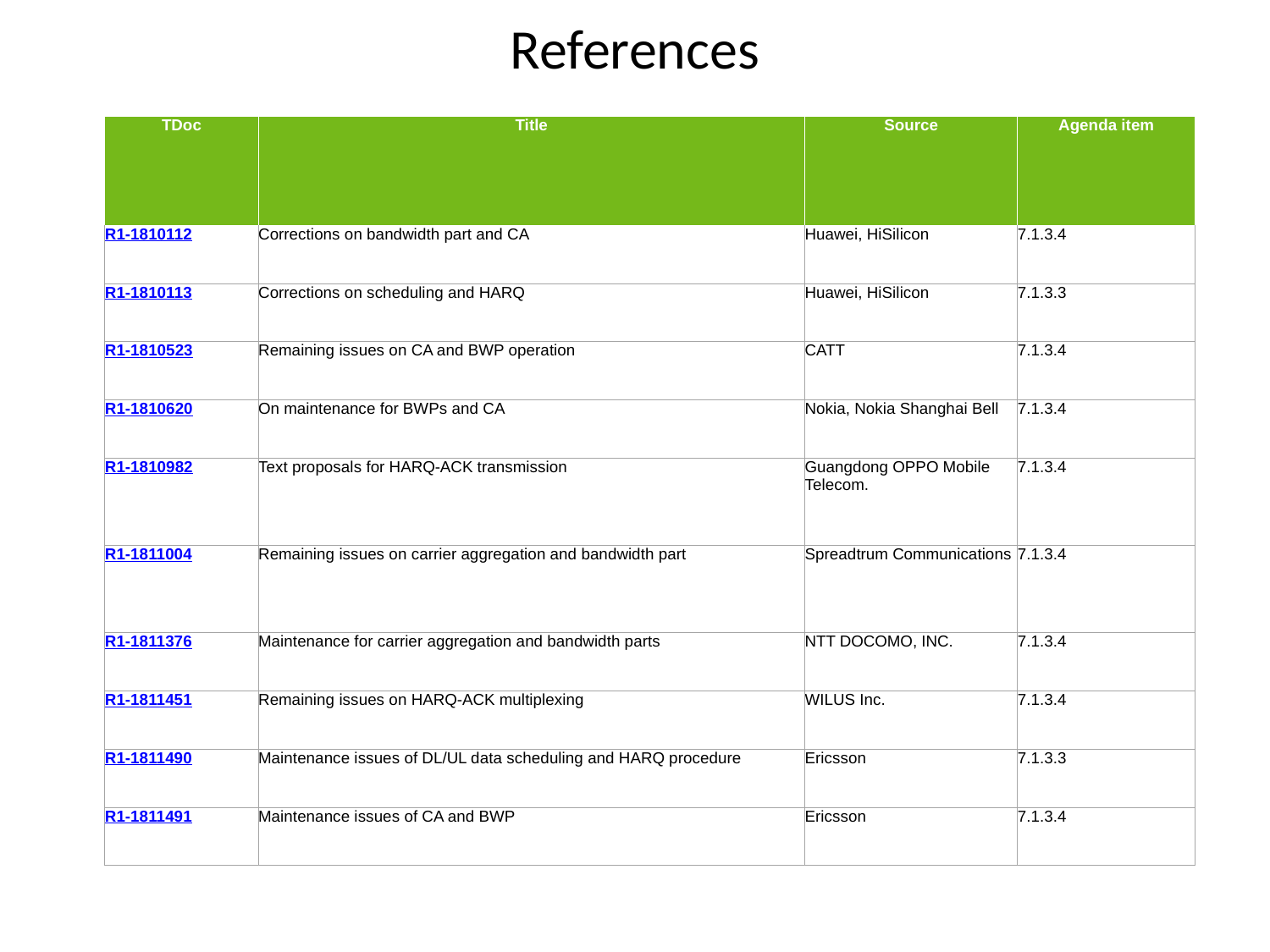

# References
| TDoc | Title | Source | Agenda item |
| --- | --- | --- | --- |
| R1-1810112 | Corrections on bandwidth part and CA | Huawei, HiSilicon | 7.1.3.4 |
| R1-1810113 | Corrections on scheduling and HARQ | Huawei, HiSilicon | 7.1.3.3 |
| R1-1810523 | Remaining issues on CA and BWP operation | CATT | 7.1.3.4 |
| R1-1810620 | On maintenance for BWPs and CA | Nokia, Nokia Shanghai Bell | 7.1.3.4 |
| R1-1810982 | Text proposals for HARQ-ACK transmission | Guangdong OPPO Mobile Telecom. | 7.1.3.4 |
| R1-1811004 | Remaining issues on carrier aggregation and bandwidth part | Spreadtrum Communications | 7.1.3.4 |
| R1-1811376 | Maintenance for carrier aggregation and bandwidth parts | NTT DOCOMO, INC. | 7.1.3.4 |
| R1-1811451 | Remaining issues on HARQ-ACK multiplexing | WILUS Inc. | 7.1.3.4 |
| R1-1811490 | Maintenance issues of DL/UL data scheduling and HARQ procedure | Ericsson | 7.1.3.3 |
| R1-1811491 | Maintenance issues of CA and BWP | Ericsson | 7.1.3.4 |